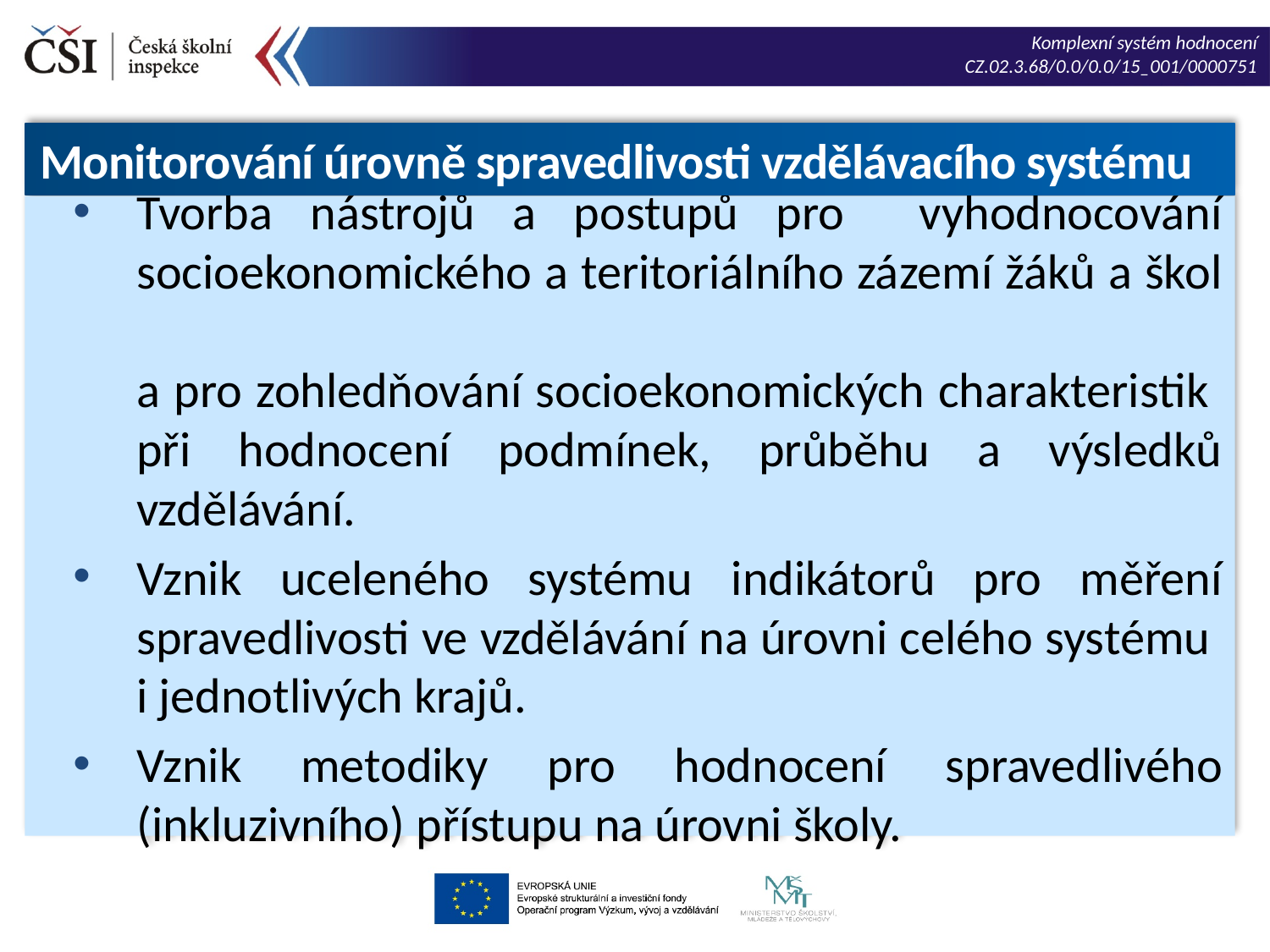

Monitorování úrovně spravedlivosti vzdělávacího systému
Tvorba nástrojů a postupů pro  vyhodnocování socioekonomického a teritoriálního zázemí žáků a škol
a pro zohledňování socioekonomických charakteristik
při hodnocení podmínek, průběhu a výsledků vzdělávání.
Vznik uceleného systému indikátorů pro měření spravedlivosti ve vzdělávání na úrovni celého systému
i jednotlivých krajů.
Vznik metodiky pro hodnocení spravedlivého (inkluzivního) přístupu na úrovni školy.